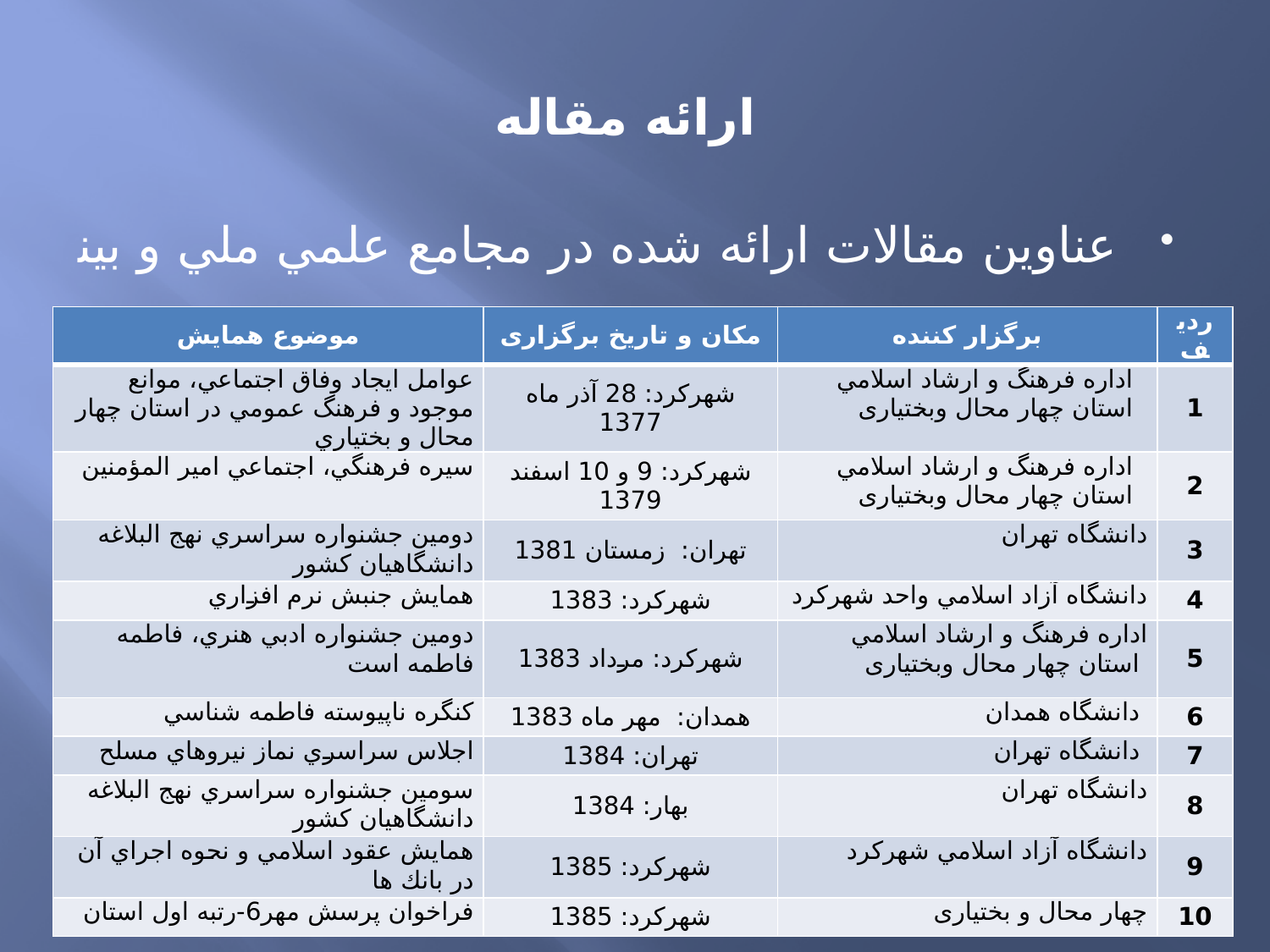

ارائه مقاله
عناوین مقالات ارائه شده در مجامع علمي ملي و بين­المللي:

| موضوع همایش | مکان و تاریخ برگزاری | برگزار کننده | ردیف |
| --- | --- | --- | --- |
| عوامل ايجاد وفاق اجتماعي، موانع موجود و فرهنگ عمومي در استان چهار محال و بختياري | شهركرد: 28 آذر ماه 1377 | اداره فرهنگ و ارشاد اسلامي استان چهار محال وبختیاری | 1 |
| سيره فرهنگي، اجتماعي امير المؤمنين | شهركرد: 9 و 10 اسفند 1379 | اداره فرهنگ و ارشاد اسلامي استان چهار محال وبختیاری | 2 |
| دومين جشنواره سراسري نهج البلاغه دانشگاهيان كشور | تهران: زمستان 1381 | دانشگاه تهران | 3 |
| همايش جنبش نرم افزاري | شهرکرد: 1383 | دانشگاه آزاد اسلامي واحد شهركرد | 4 |
| دومين جشنواره ادبي هنري، فاطمه فاطمه است | شهرکرد: مرداد 1383 | اداره فرهنگ و ارشاد اسلامي استان چهار محال وبختیاری | 5 |
| كنگره ناپيوسته فاطمه شناسي | همدان: مهر ماه 1383 | دانشگاه همدان | 6 |
| اجلاس سراسري نماز نيروهاي مسلح | تهران: 1384 | دانشگاه تهران | 7 |
| سومين جشنواره سراسري نهج البلاغه دانشگاهيان كشور | بهار: 1384 | دانشگاه تهران | 8 |
| همايش عقود اسلامي و نحوه اجراي آن در بانك ها | شهركرد: 1385 | دانشگاه آزاد اسلامي شهرکرد | 9 |
| فراخوان پرسش مهر6-رتبه اول استان | شهرکرد: 1385 | چهار محال و بختیاری | 10 |